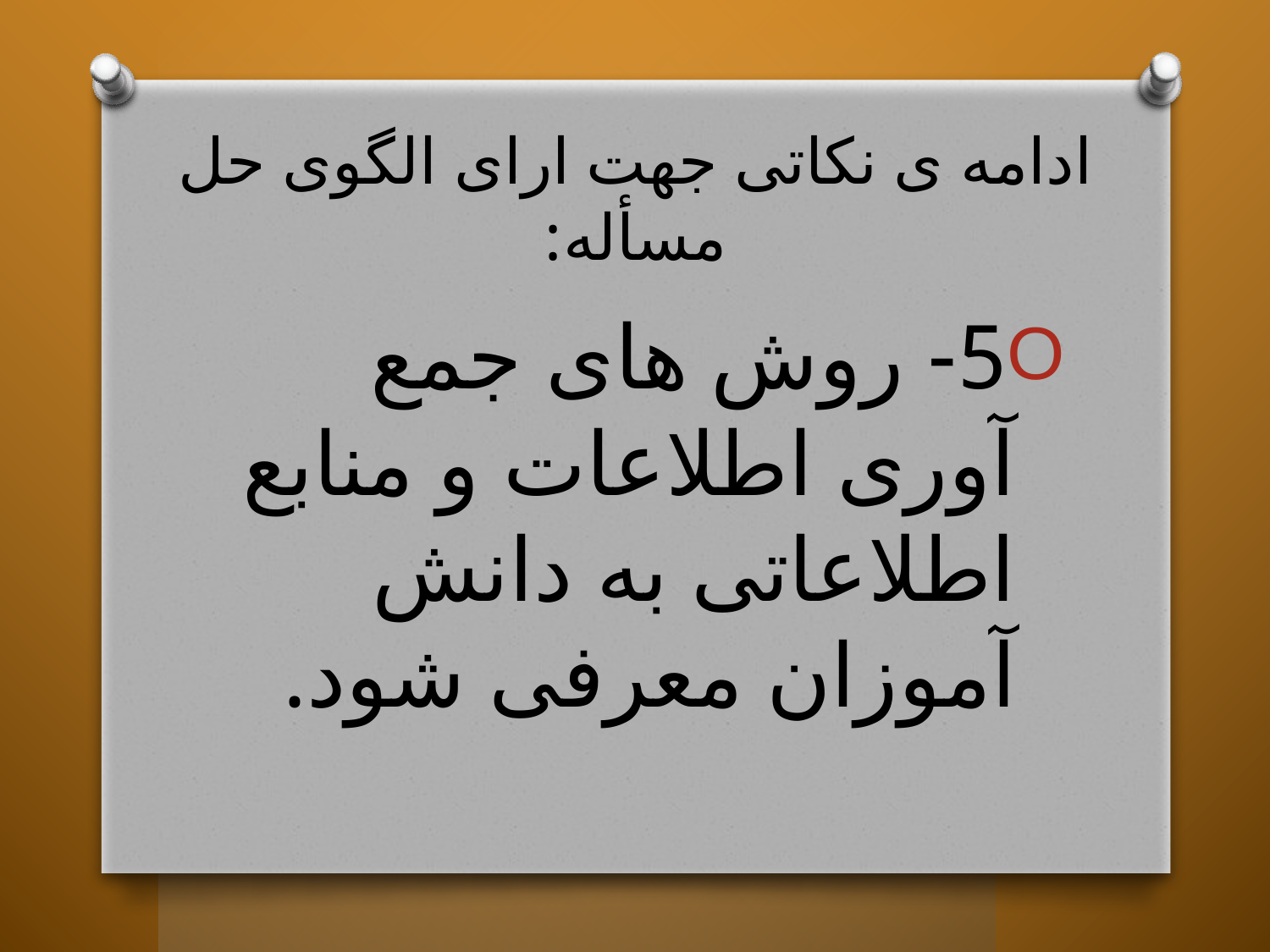

# ادامه ی نکاتی جهت ارای الگوی حل مسأله:
5- روش های جمع آوری اطلاعات و منابع اطلاعاتی به دانش آموزان معرفی شود.